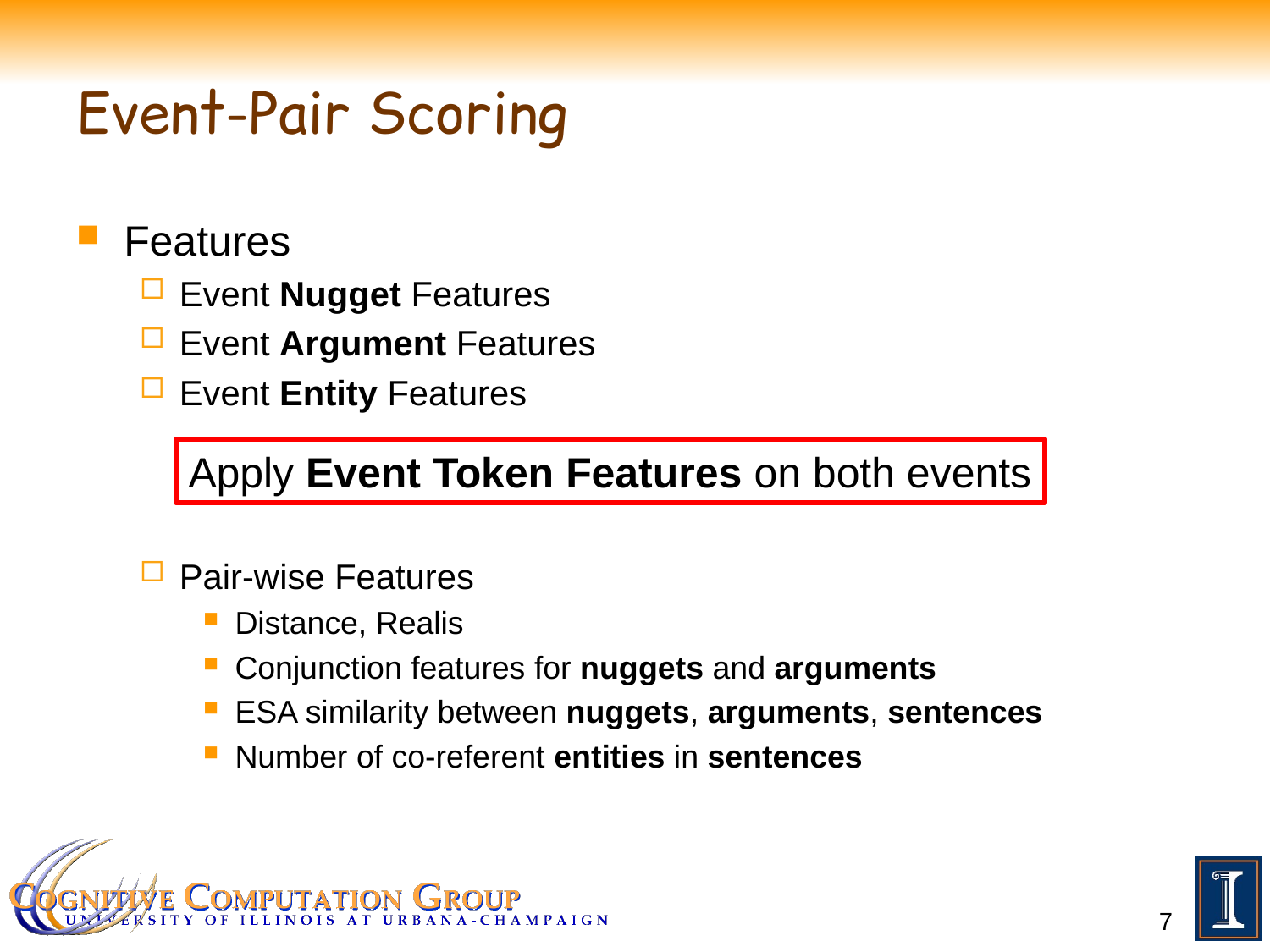

# Event-Pair Scoring
Features
Event Nugget Features
Event Argument Features
Event Entity Features

Pair-wise Features
Distance, Realis
Conjunction features for nuggets and arguments
ESA similarity between nuggets, arguments, sentences
Number of co-referent entities in sentences

Apply Event Token Features on both events
7